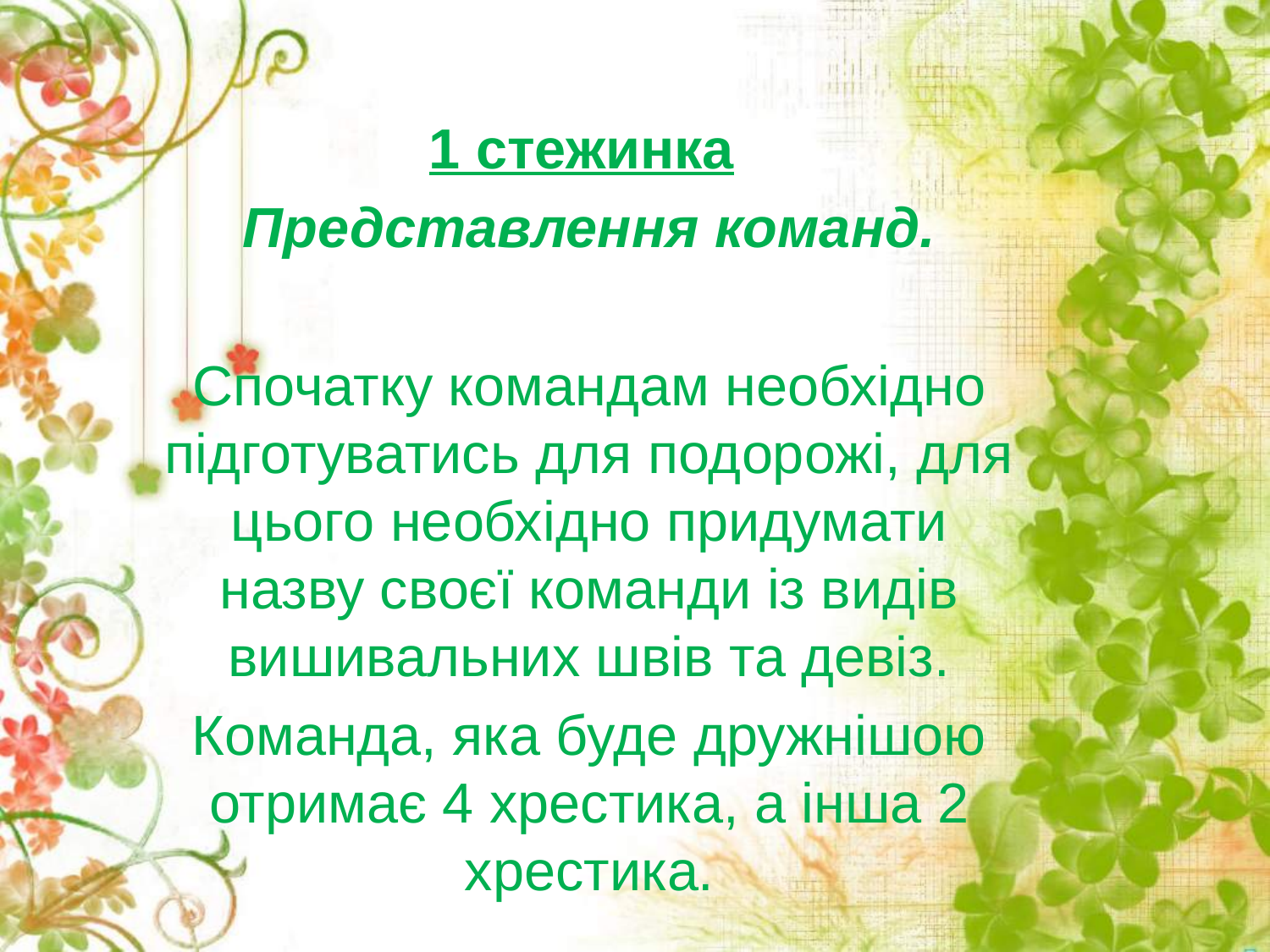

1 стежинка
Представлення команд.

Спочатку командам необхідно підготуватись для подорожі, для цього необхідно придумати назву своєї команди із видів вишивальних швів та девіз.
Команда, яка буде дружнішою отримає 4 хрестика, а інша 2 хрестика.